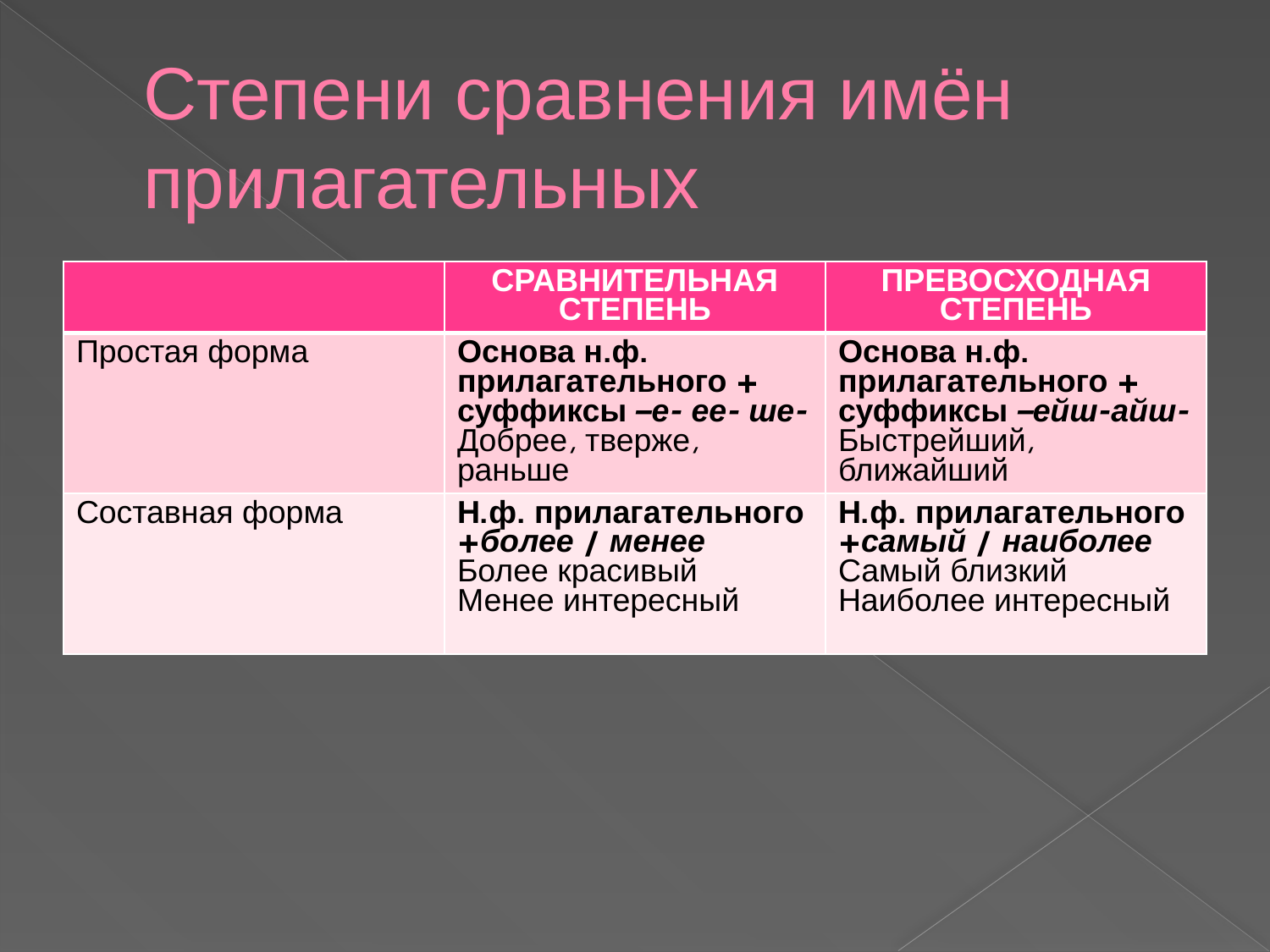

# Степени сравнения имён прилагательных
|  | СРАВНИТЕЛЬНАЯ СТЕПЕНЬ | ПРЕВОСХОДНАЯ СТЕПЕНЬ |
| --- | --- | --- |
| Простая форма | Основа н.ф. прилагательного + суффиксы –е- ее- ше- Добрее, тверже, раньше | Основа н.ф. прилагательного + суффиксы –ейш-айш- Быстрейший, ближайший |
| Составная форма | Н.ф. прилагательного +более / менее Более красивый Менее интересный | Н.ф. прилагательного +самый / наиболее Самый близкий Наиболее интересный |